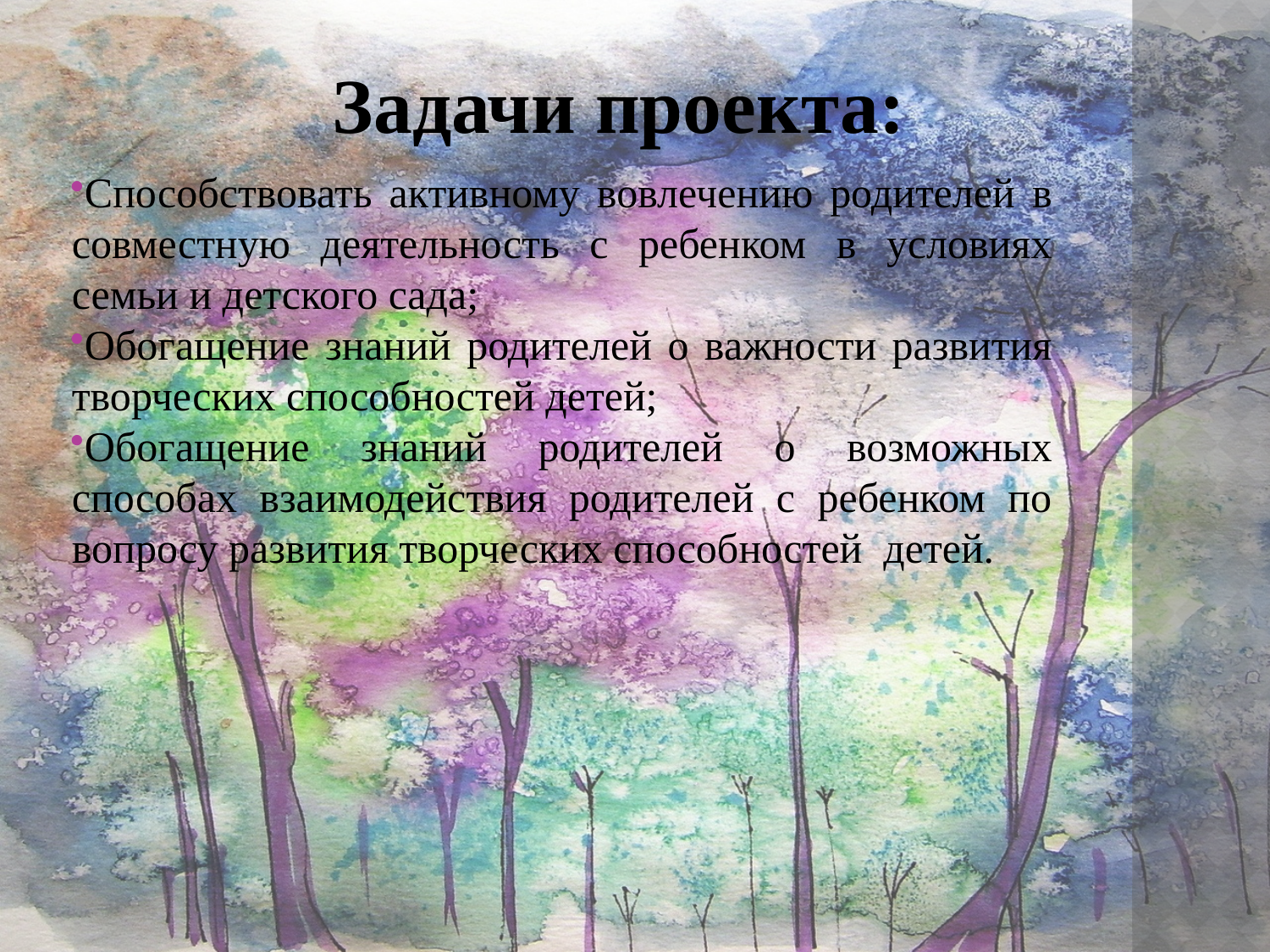

Задачи проекта:
Способствовать активному вовлечению родителей в совместную деятельность с ребенком в условиях семьи и детского сада;
Обогащение знаний родителей о важности развития творческих способностей детей;
Обогащение знаний родителей о возможных способах взаимодействия родителей с ребенком по вопросу развития творческих способностей  детей.